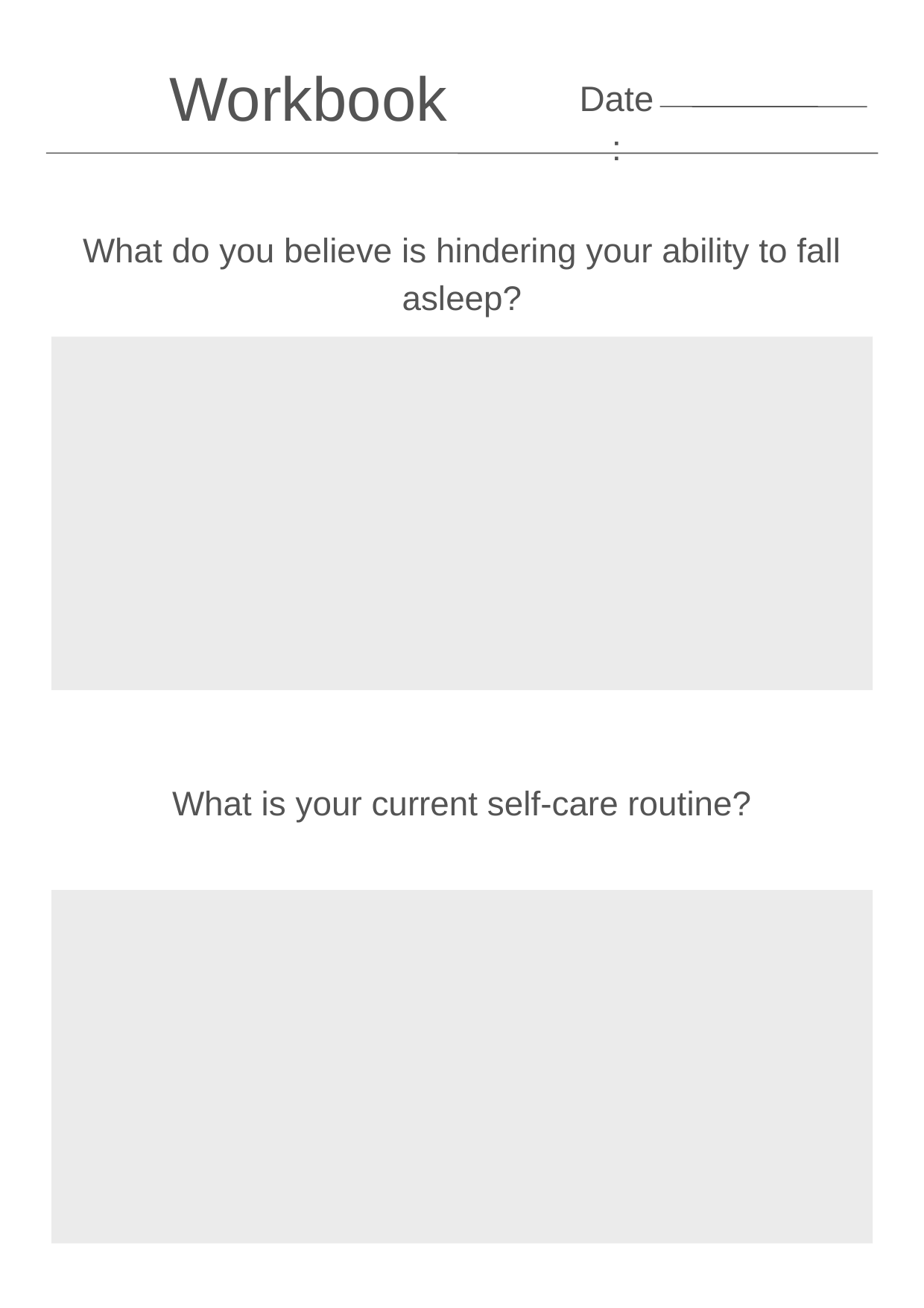

Workbook
Date:

What do you believe is hindering your ability to fall asleep?

What is your current self-care routine?